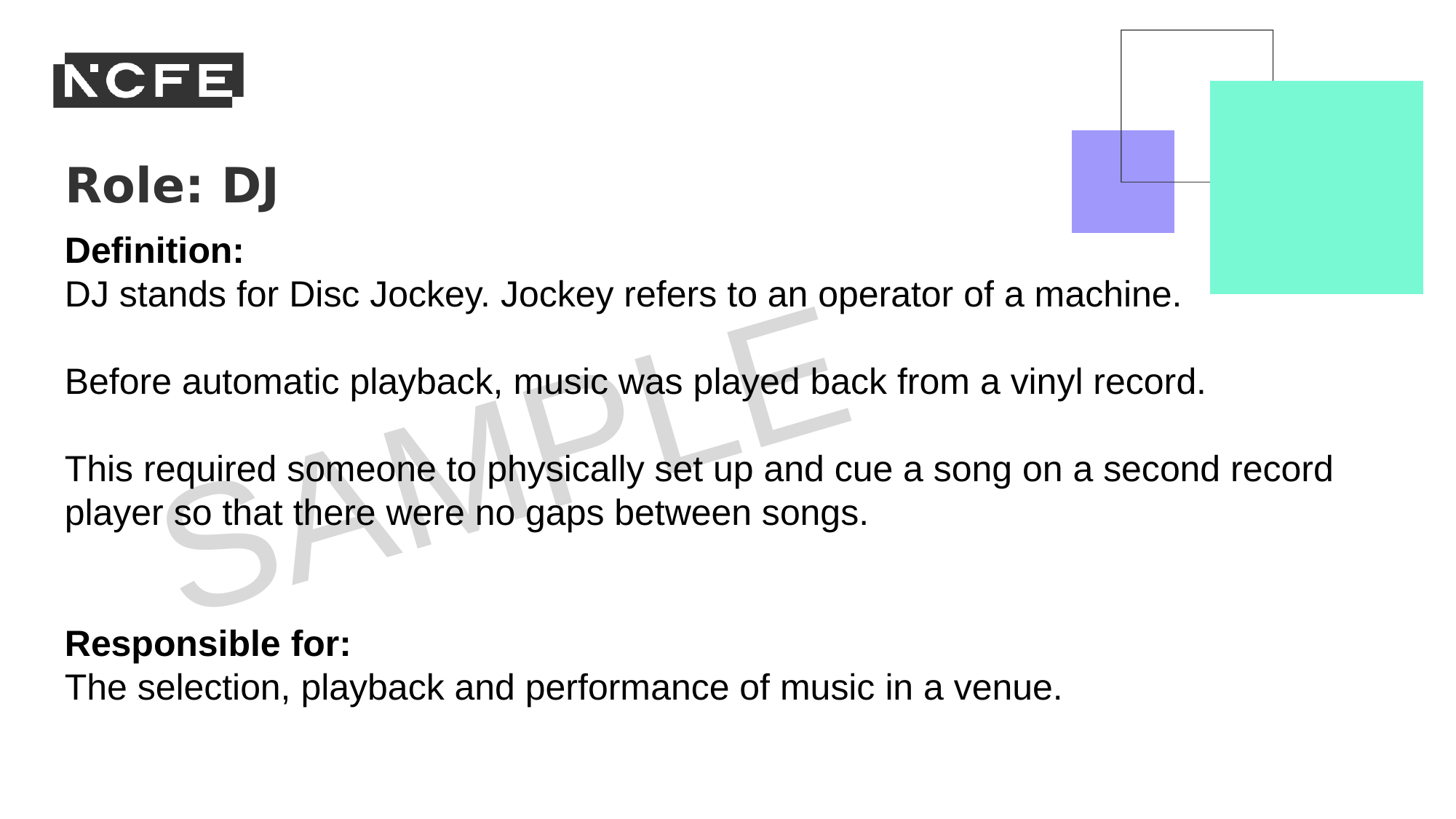

Role: DJ
Definition:
DJ stands for Disc Jockey. Jockey refers to an operator of a machine.

Before automatic playback, music was played back from a vinyl record.

This required someone to physically set up and cue a song on a second record player so that there were no gaps between songs.

Responsible for:
The selection, playback and performance of music in a venue.